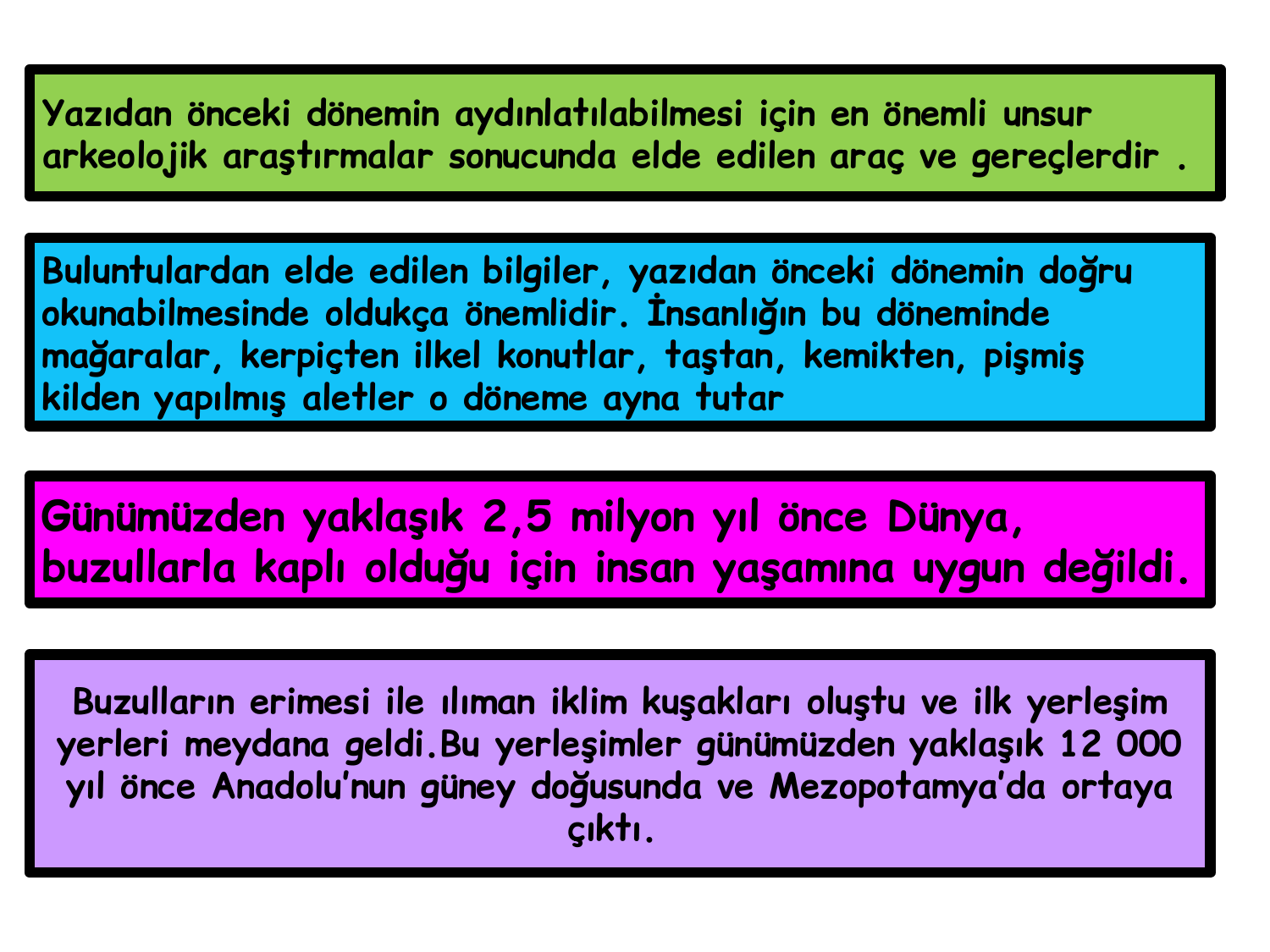

Yazıdan önceki dönemin aydınlatılabilmesi için en önemli unsur arkeolojik araştırmalar sonucunda elde edilen araç ve gereçlerdir .
Buluntulardan elde edilen bilgiler, yazıdan önceki dönemin doğru okunabilmesinde oldukça önemlidir. İnsanlığın bu döneminde mağaralar, kerpiçten ilkel konutlar, taştan, kemikten, pişmiş kilden yapılmış aletler o döneme ayna tutar
Günümüzden yaklaşık 2,5 milyon yıl önce Dünya, buzullarla kaplı olduğu için insan yaşamına uygun değildi.
Buzulların erimesi ile ılıman iklim kuşakları oluştu ve ilk yerleşim yerleri meydana geldi.Bu yerleşimler günümüzden yaklaşık 12 000 yıl önce Anadolu’nun güney doğusunda ve Mezopotamya’da ortaya çıktı.